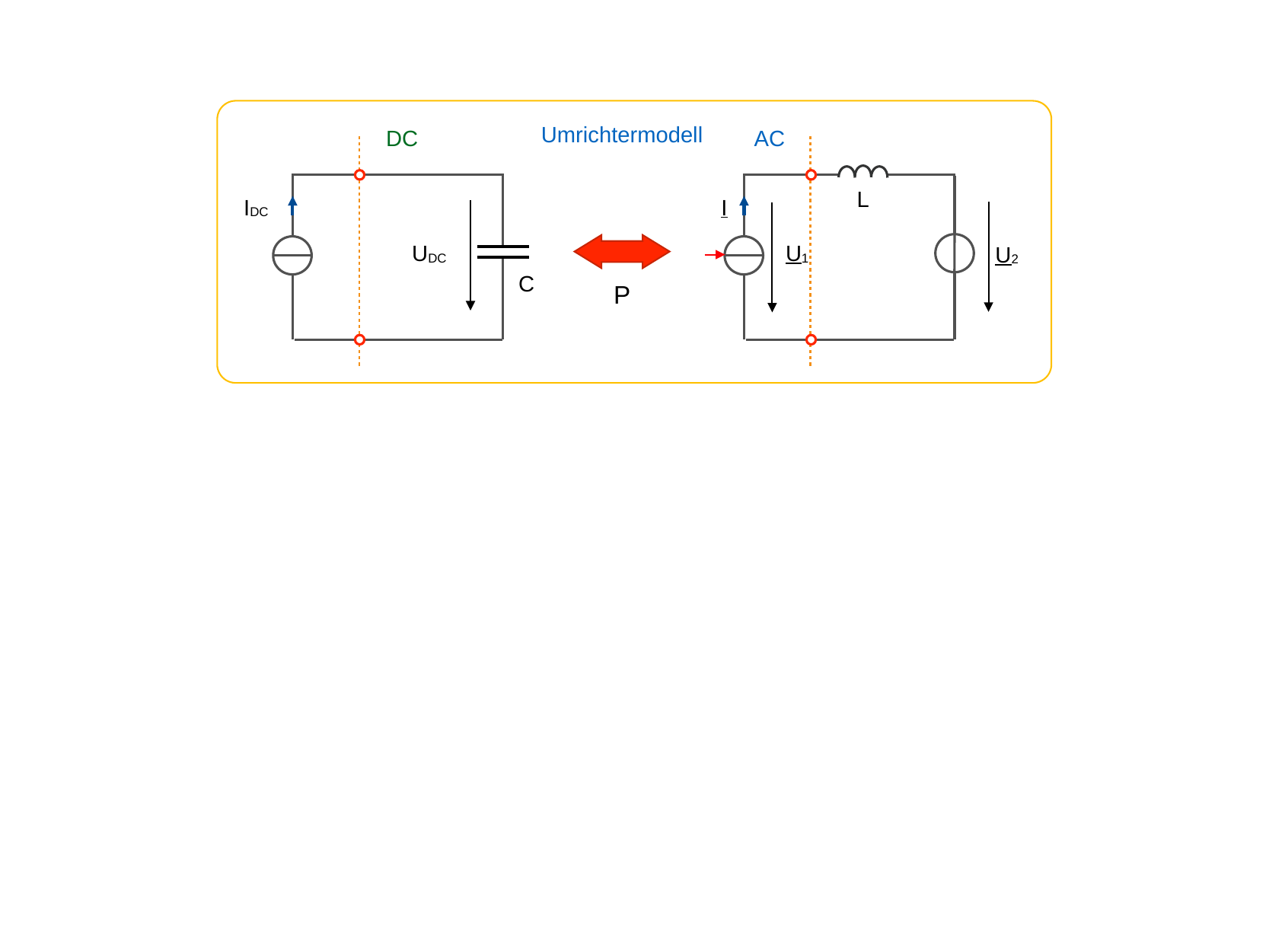

Umrichtermodell
DC
AC

IDC

UDC

C

L
I

U1

U2

P